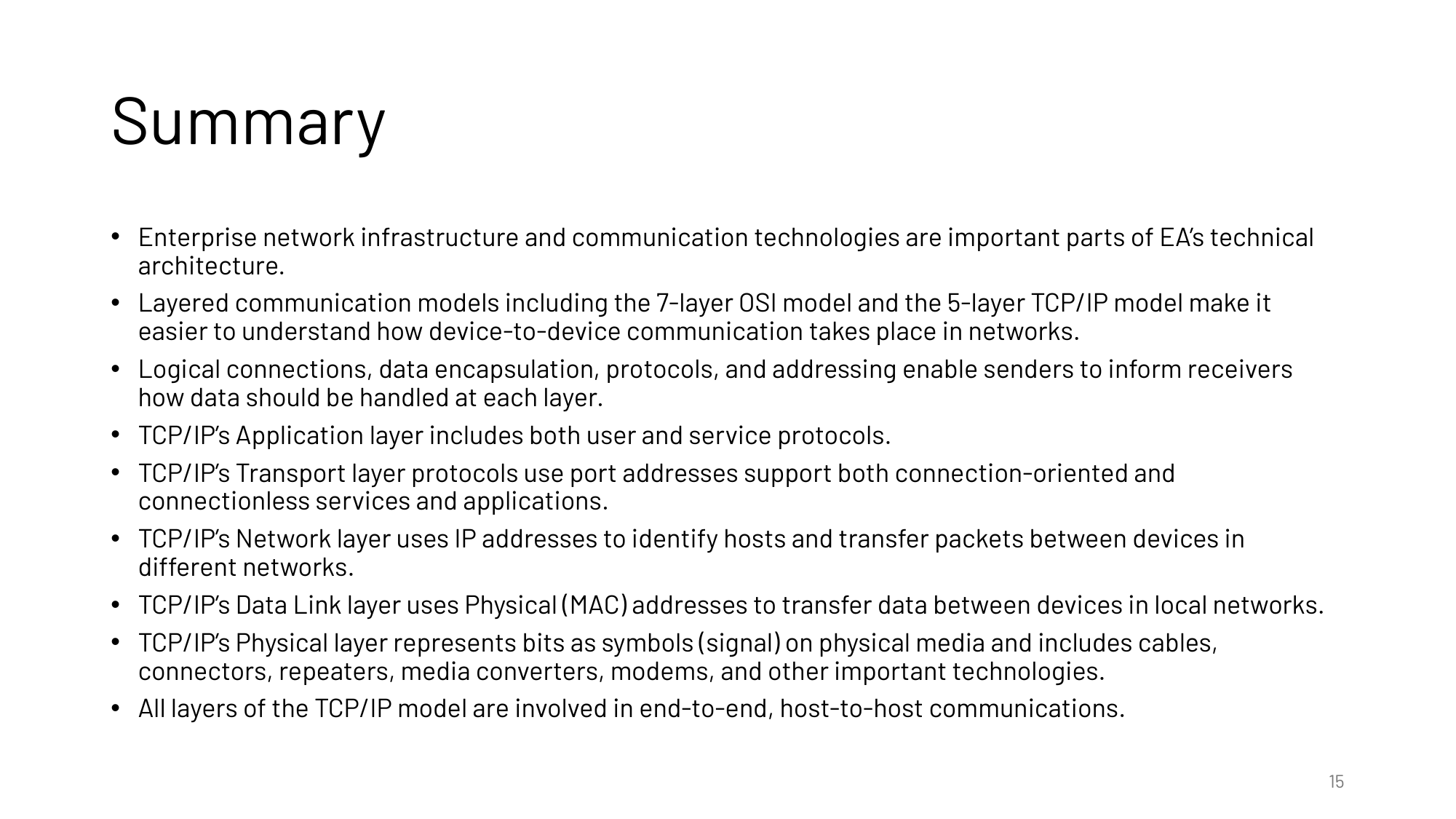

# Summary
Enterprise network infrastructure and communication technologies are important parts of EA’s technical architecture.
Layered communication models including the 7-layer OSI model and the 5-layer TCP/IP model make it easier to understand how device-to-device communication takes place in networks.
Logical connections, data encapsulation, protocols, and addressing enable senders to inform receivers how data should be handled at each layer.
TCP/IP’s Application layer includes both user and service protocols.
TCP/IP’s Transport layer protocols use port addresses support both connection-oriented and connectionless services and applications.
TCP/IP’s Network layer uses IP addresses to identify hosts and transfer packets between devices in different networks.
TCP/IP’s Data Link layer uses Physical (MAC) addresses to transfer data between devices in local networks.
TCP/IP’s Physical layer represents bits as symbols (signal) on physical media and includes cables, connectors, repeaters, media converters, modems, and other important technologies.
All layers of the TCP/IP model are involved in end-to-end, host-to-host communications.
15